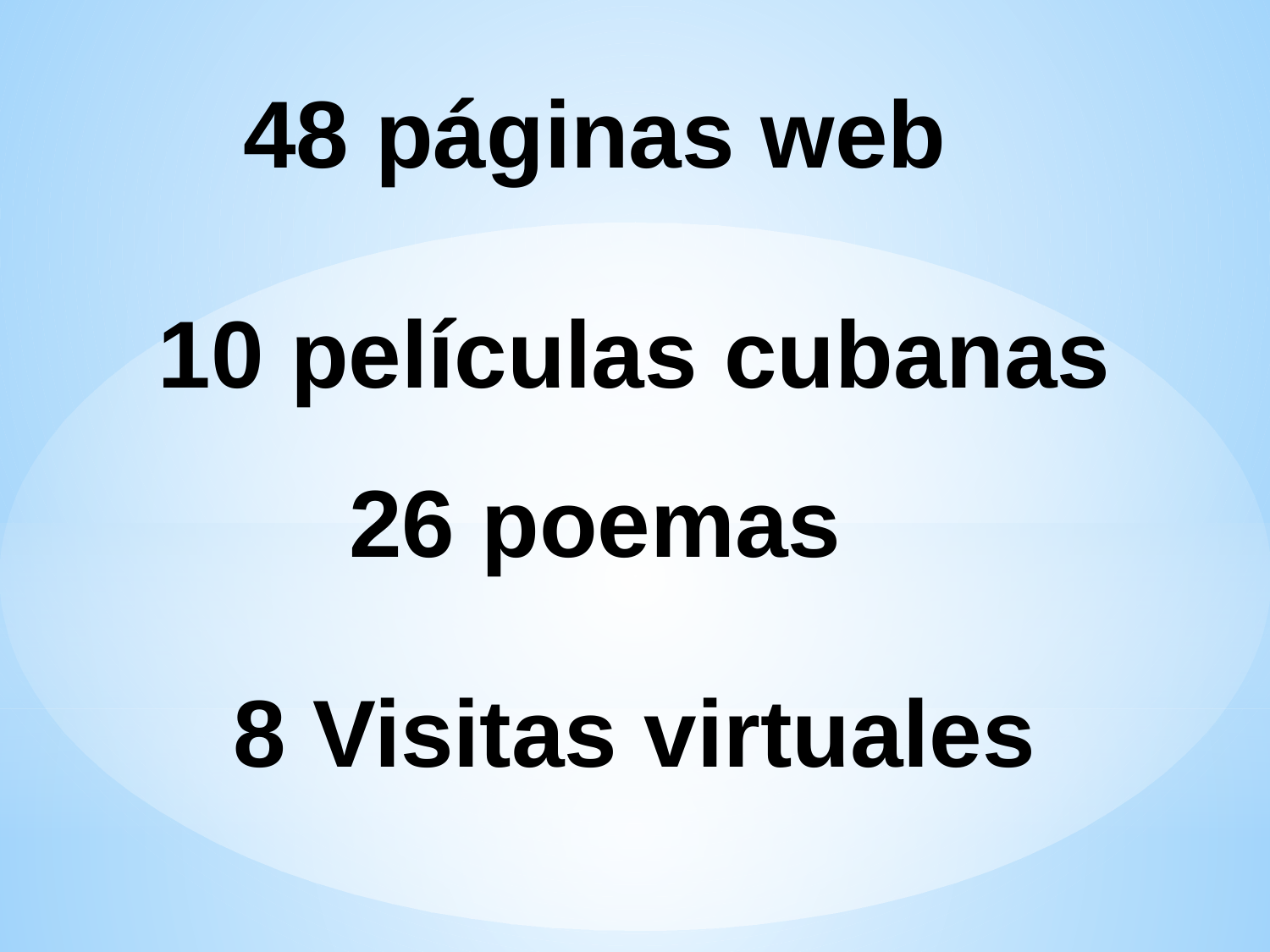

48 páginas web
10 películas cubanas
26 poemas
8 Visitas virtuales